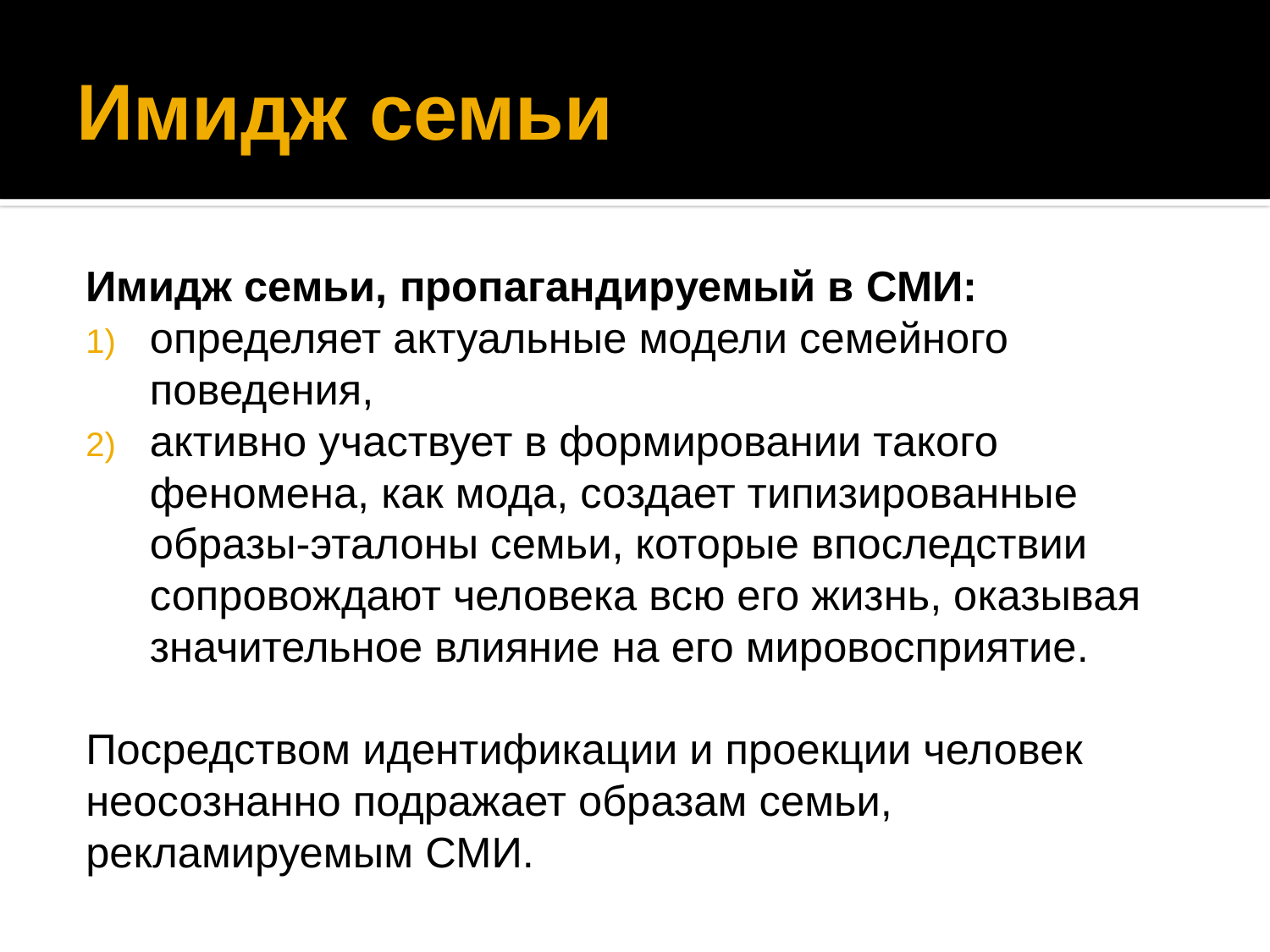

# Имидж семьи
Имидж семьи, пропагандируемый в СМИ:
определяет актуальные модели семейного поведения,
активно участвует в формировании такого феномена, как мода, создает типизированные образы-эталоны семьи, которые впоследствии сопровождают человека всю его жизнь, оказывая значительное влияние на его мировосприятие.

Посредством идентификации и проекции человек неосознанно подражает образам семьи, рекламируемым СМИ.